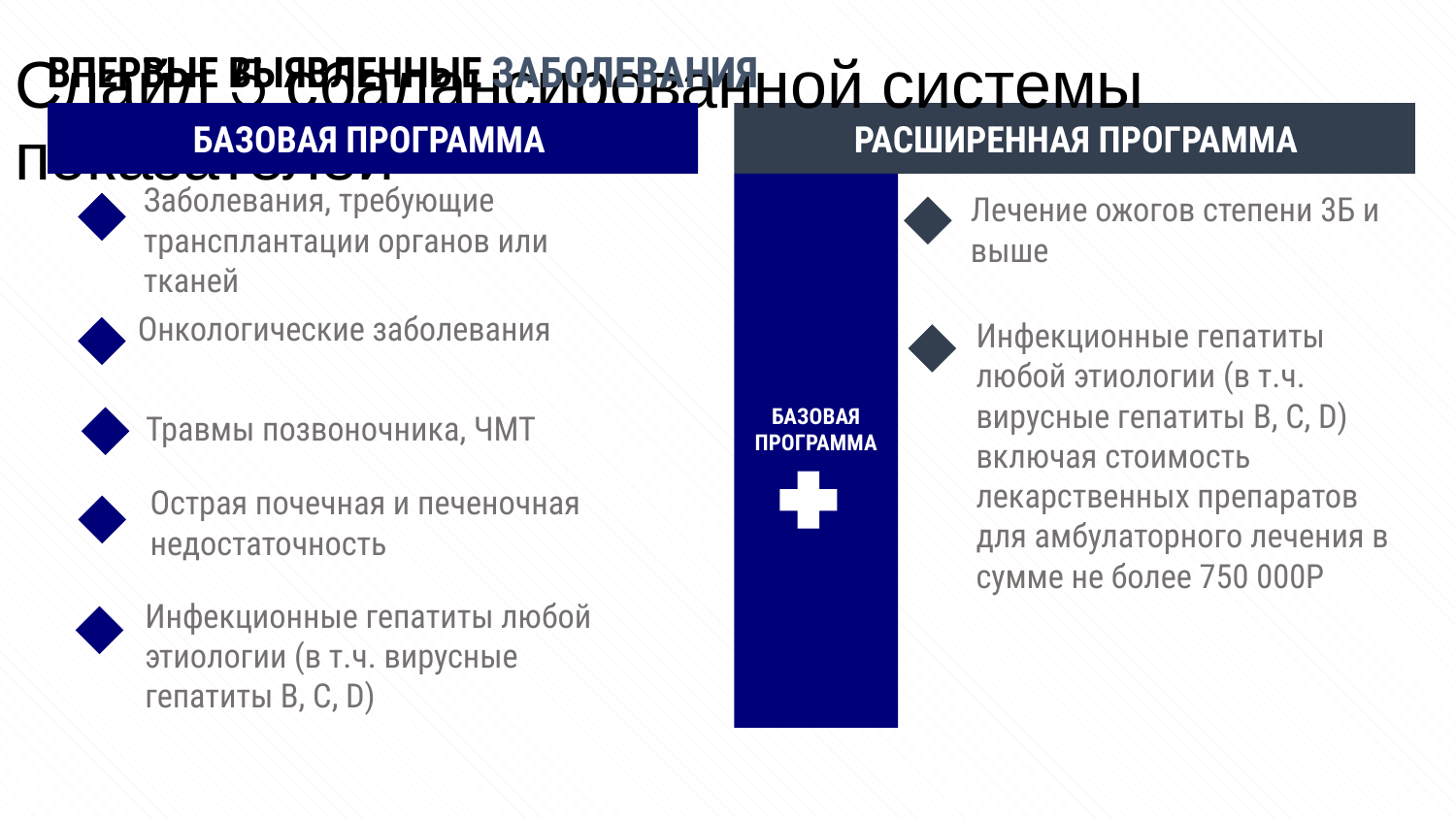

ВПЕРВЫЕ ВЫЯВЛЕННЫЕ ЗАБОЛЕВАНИЯ
Слайд 5 сбалансированной системы показателей
БАЗОВАЯ ПРОГРАММА
РАСШИРЕННАЯ ПРОГРАММА
Заболевания, требующие трансплантации органов или тканей
Лечение ожогов степени 3Б и выше

Онкологические заболевания
Инфекционные гепатиты любой этиологии (в т.ч. вирусные гепатиты В, С, D) включая стоимость лекарственных препаратов для амбулаторного лечения в сумме не более 750 000Р

БАЗОВАЯ
ПРОГРАММА

Травмы позвоночника, ЧМТ

Острая почечная и печеночная недостаточность

Инфекционные гепатиты любой этиологии (в т.ч. вирусные гепатиты В, С, D)